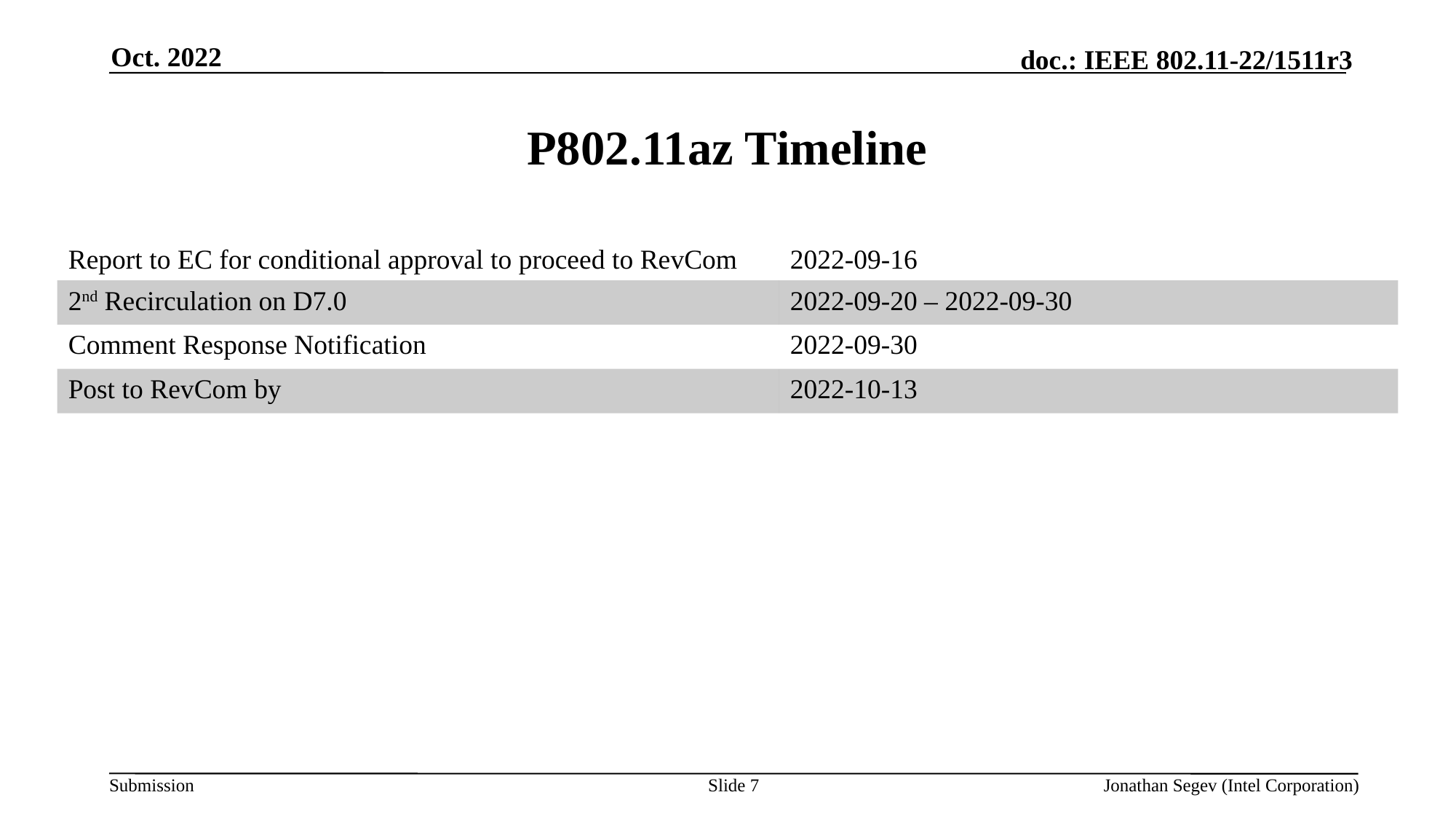

Oct. 2022
# P802.11az Timeline
| Report to EC for conditional approval to proceed to RevCom | 2022-09-16 |
| --- | --- |
| 2nd Recirculation on D7.0 | 2022-09-20 – 2022-09-30 |
| Comment Response Notification | 2022-09-30 |
| Post to RevCom by | 2022-10-13 |
|  |  |
Slide 7
Jonathan Segev (Intel Corporation)